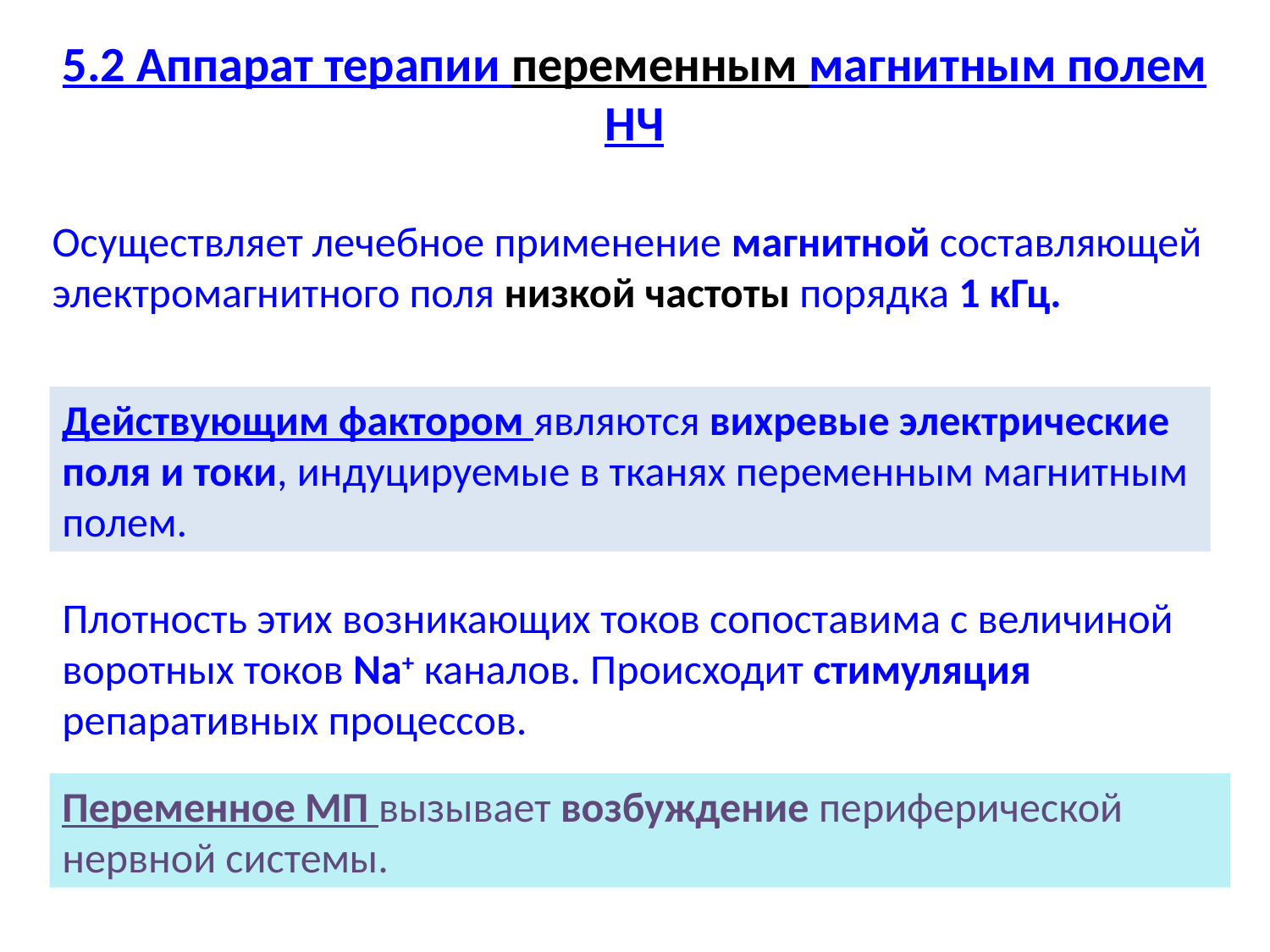

5.2 Аппарат терапии переменным магнитным полем НЧ
Осуществляет лечебное применение магнитной составляющей электромагнитного поля низкой частоты порядка 1 кГц.
Действующим фактором являются вихревые электрические поля и токи, индуцируемые в тканях переменным магнитным полем.
Плотность этих возникающих токов сопоставима с величиной воротных токов Na+ каналов. Происходит стимуляция репаративных процессов.
Переменное МП вызывает возбуждение периферической нервной системы.